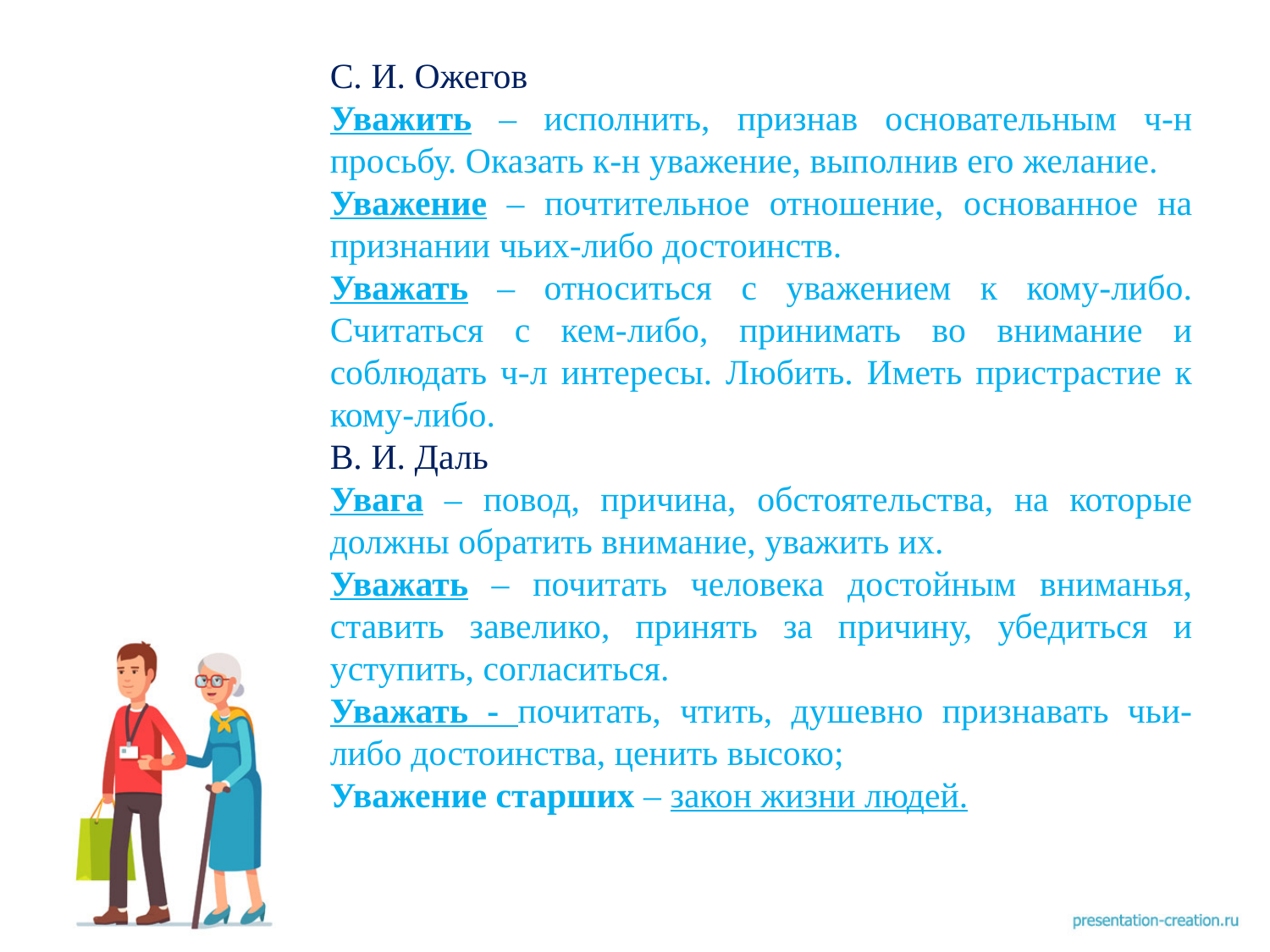

С. И. Ожегов
Уважить – исполнить, признав основательным ч-н просьбу. Оказать к-н уважение, выполнив его желание.
Уважение – почтительное отношение, основанное на признании чьих-либо достоинств.
Уважать – относиться с уважением к кому-либо. Считаться с кем-либо, принимать во внимание и соблюдать ч-л интересы. Любить. Иметь пристрастие к кому-либо.
В. И. Даль
Увага – повод, причина, обстоятельства, на которые должны обратить внимание, уважить их.
Уважать – почитать человека достойным вниманья, ставить завелико, принять за причину, убедиться и уступить, согласиться.
Уважать - почитать, чтить, душевно признавать чьи-либо достоинства, ценить высоко;
Уважение старших – закон жизни людей.